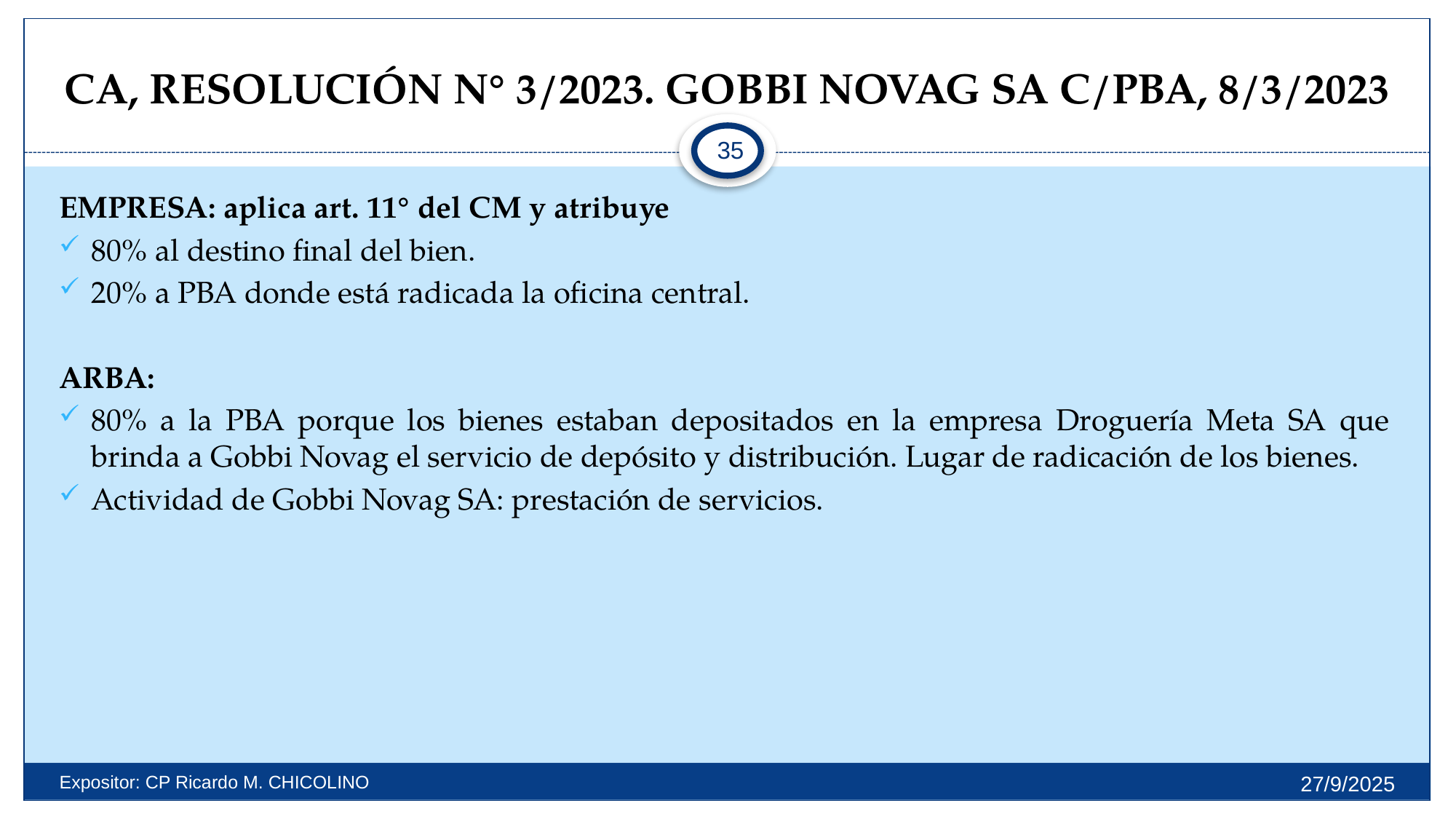

# CA, RESOLUCIÓN N° 3/2023. GOBBI NOVAG SA C/PBA, 8/3/2023
35
EMPRESA: aplica art. 11° del CM y atribuye
80% al destino final del bien.
20% a PBA donde está radicada la oficina central.

ARBA:
80% a la PBA porque los bienes estaban depositados en la empresa Droguería Meta SA que brinda a Gobbi Novag el servicio de depósito y distribución. Lugar de radicación de los bienes.
Actividad de Gobbi Novag SA: prestación de servicios.

27/9/2025
Expositor: CP Ricardo M. CHICOLINO